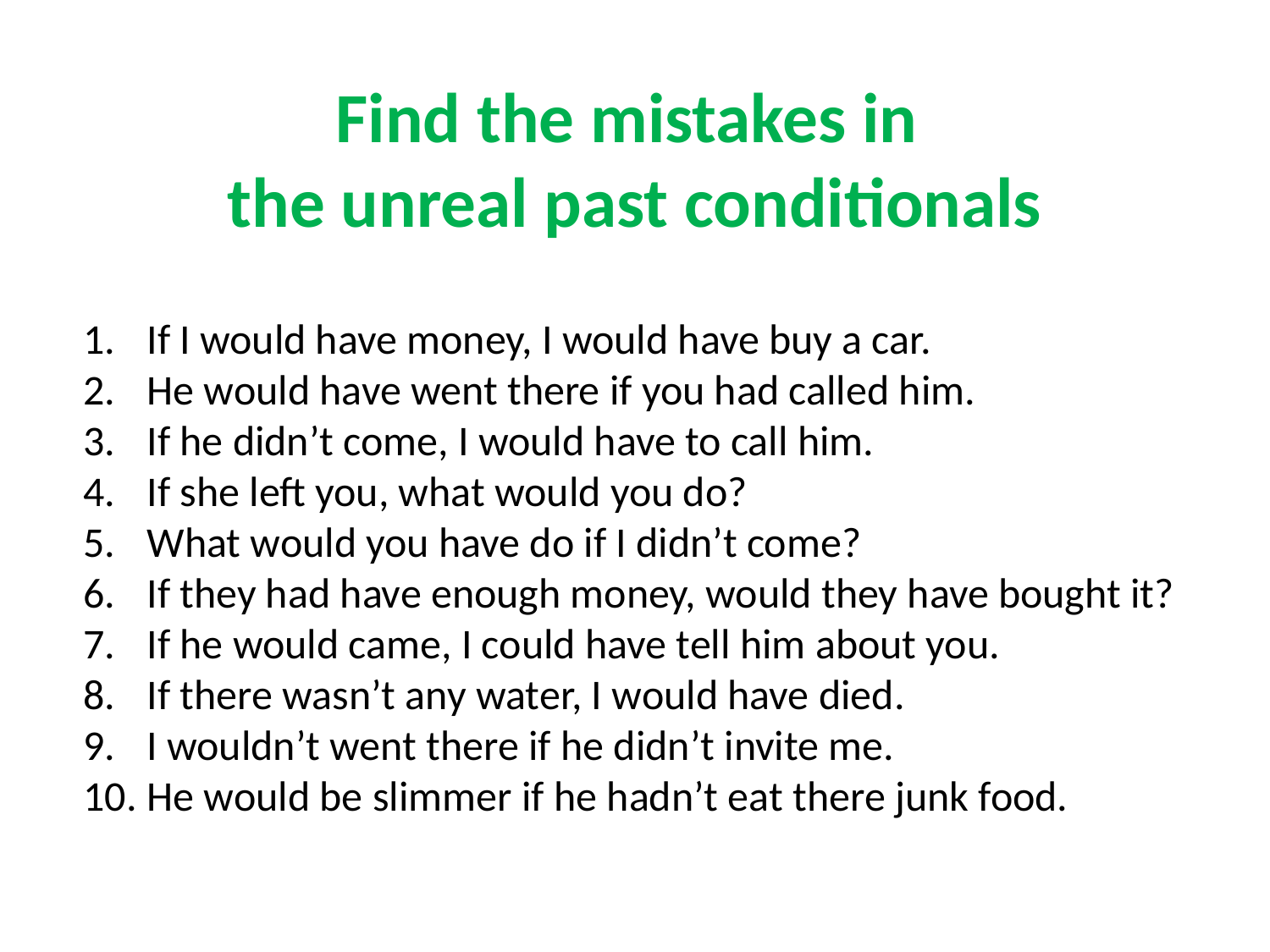

Find the mistakes in
the unreal past conditionals
If I would have money, I would have buy a car.
He would have went there if you had called him.
If he didn’t come, I would have to call him.
If she left you, what would you do?
What would you have do if I didn’t come?
If they had have enough money, would they have bought it?
If he would came, I could have tell him about you.
If there wasn’t any water, I would have died.
I wouldn’t went there if he didn’t invite me.
He would be slimmer if he hadn’t eat there junk food.